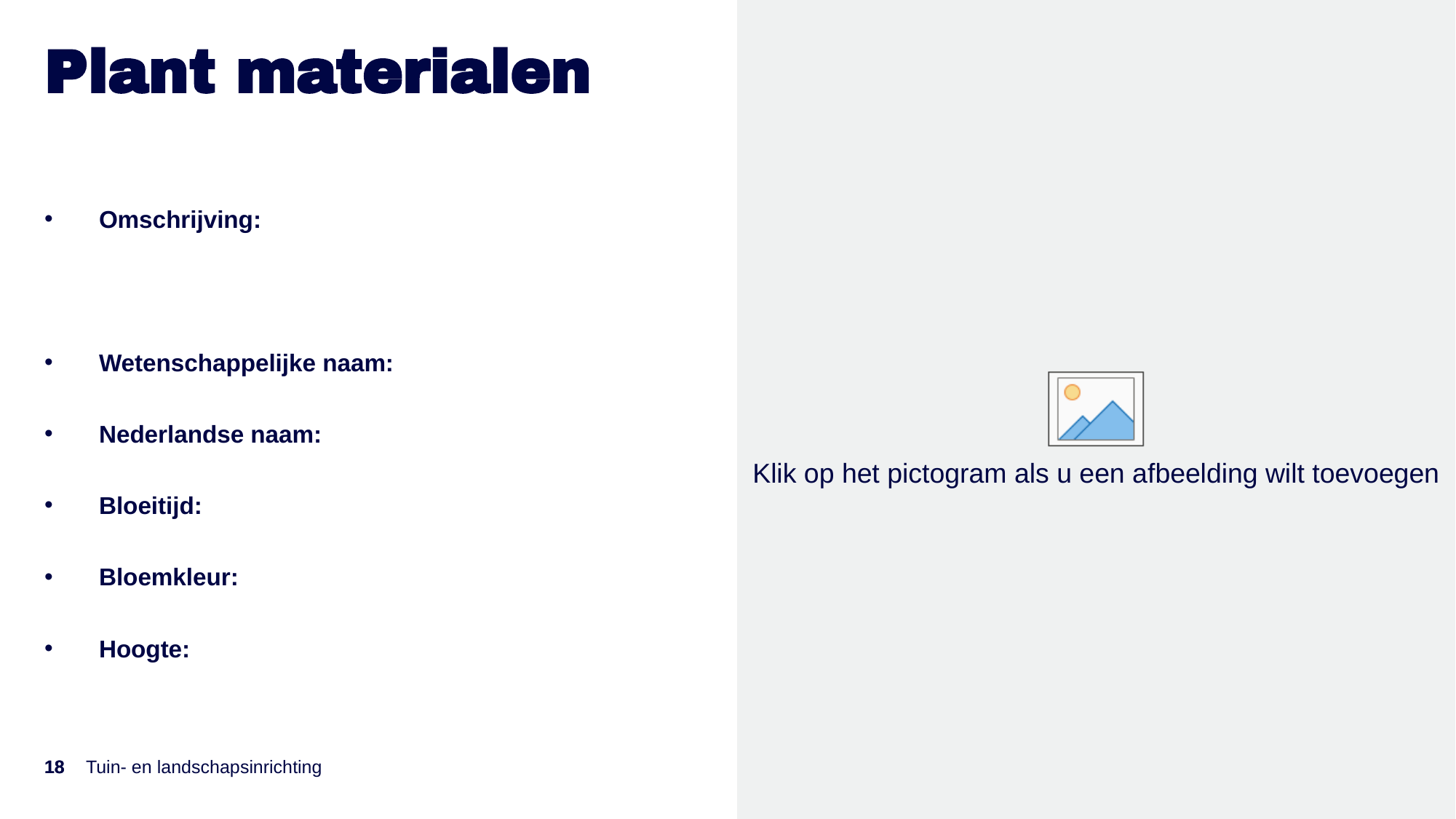

# Plant materialen
Omschrijving:

Wetenschappelijke naam:
Nederlandse naam:
Bloeitijd:
Bloemkleur:
Hoogte:

18
18
Tuin- en landschapsinrichting
5-4-2022